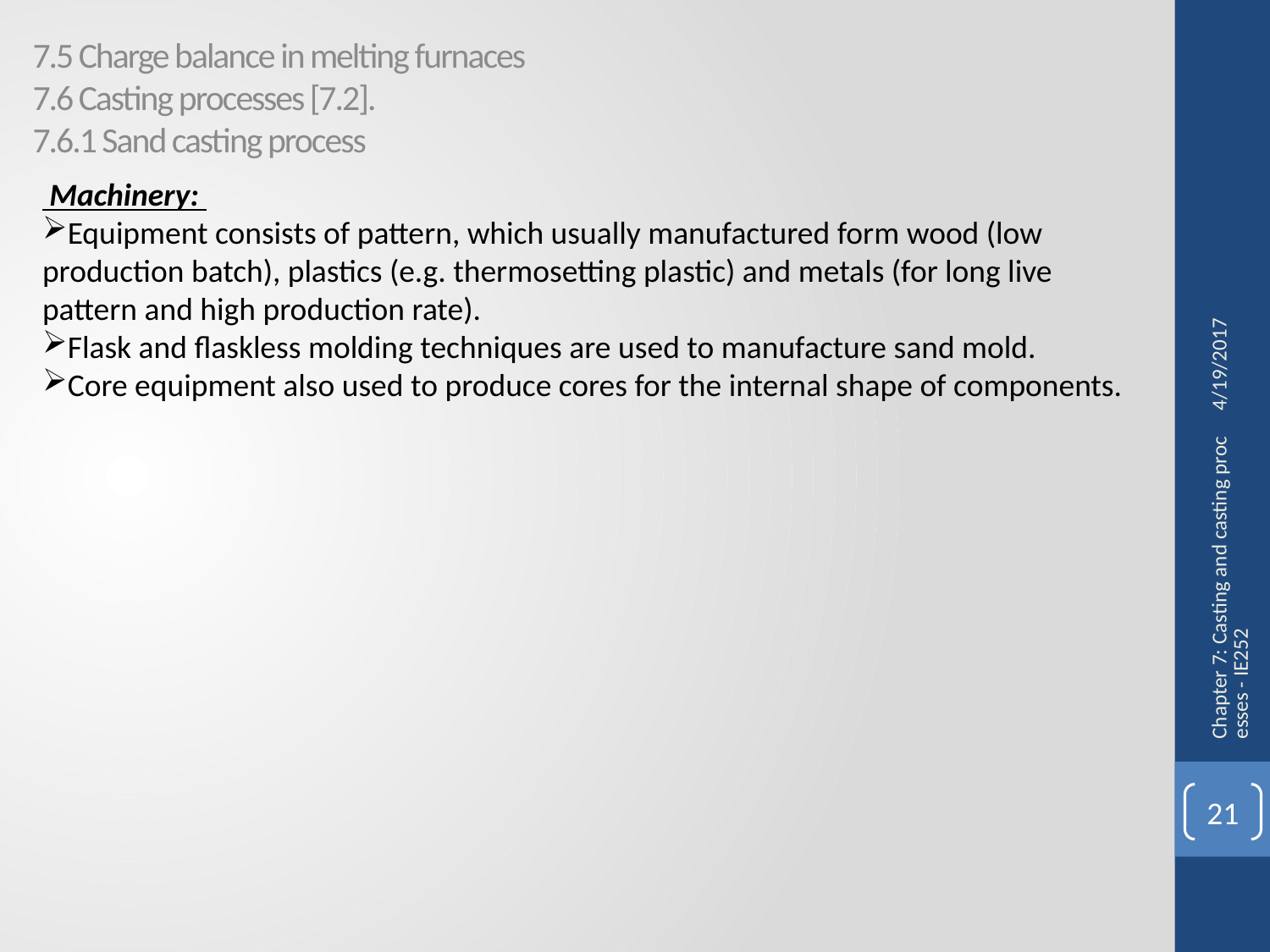

7.5 Charge balance in melting furnaces
7.6 Casting processes [7.2].
7.6.1 Sand casting process

 Machinery:
Equipment consists of pattern, which usually manufactured form wood (low production batch), plastics (e.g. thermosetting plastic) and metals (for long live pattern and high production rate).
Flask and flaskless molding techniques are used to manufacture sand mold.
Core equipment also used to produce cores for the internal shape of components.

4/19/2017
Chapter 7: Casting and casting processes - IE252
21